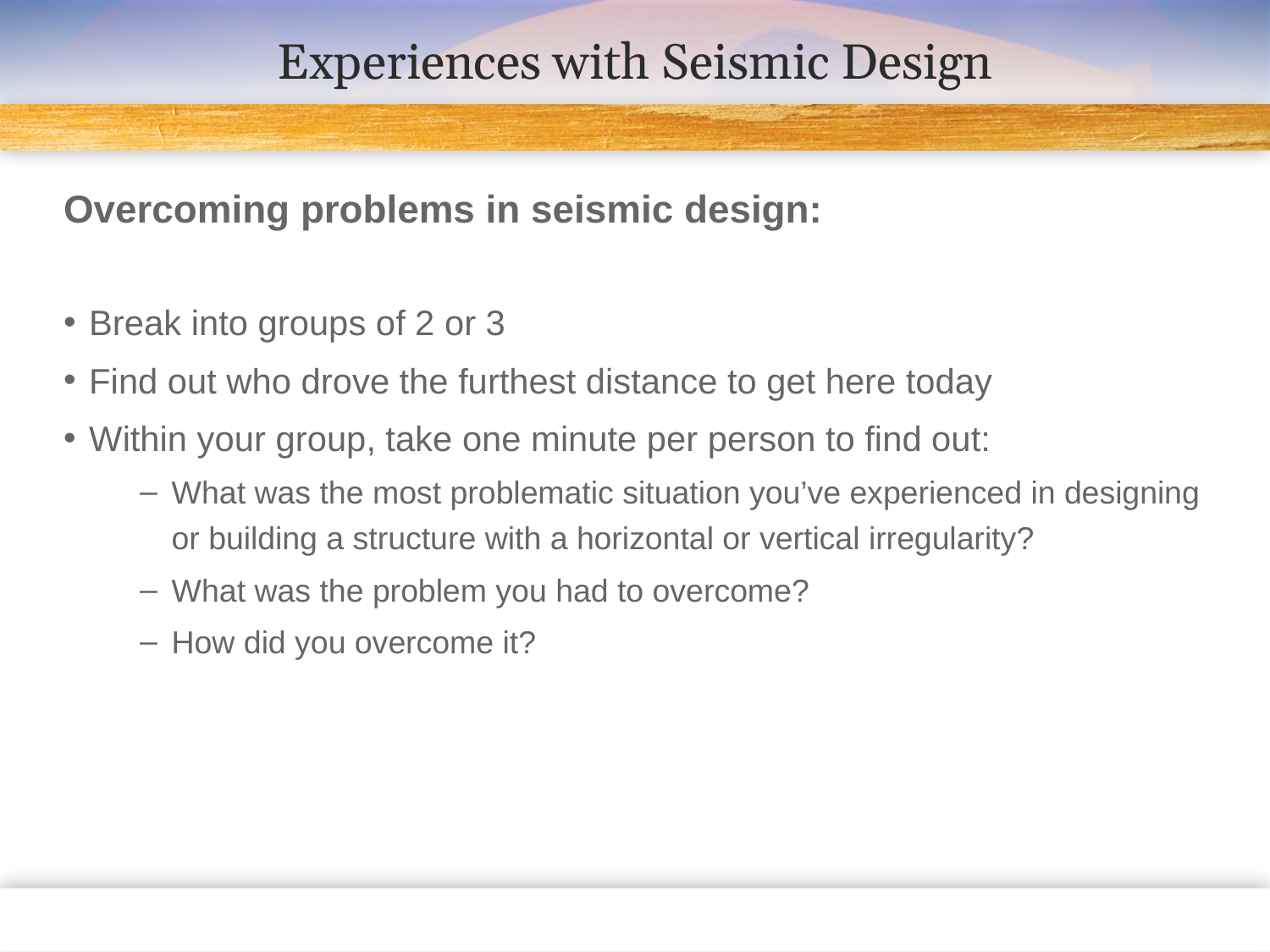

# Experiences with Seismic Design
Overcoming problems in seismic design:

Break into groups of 2 or 3
Find out who drove the furthest distance to get here today
Within your group, take one minute per person to find out:
What was the most problematic situation you’ve experienced in designing or building a structure with a horizontal or vertical irregularity?
What was the problem you had to overcome?
How did you overcome it?